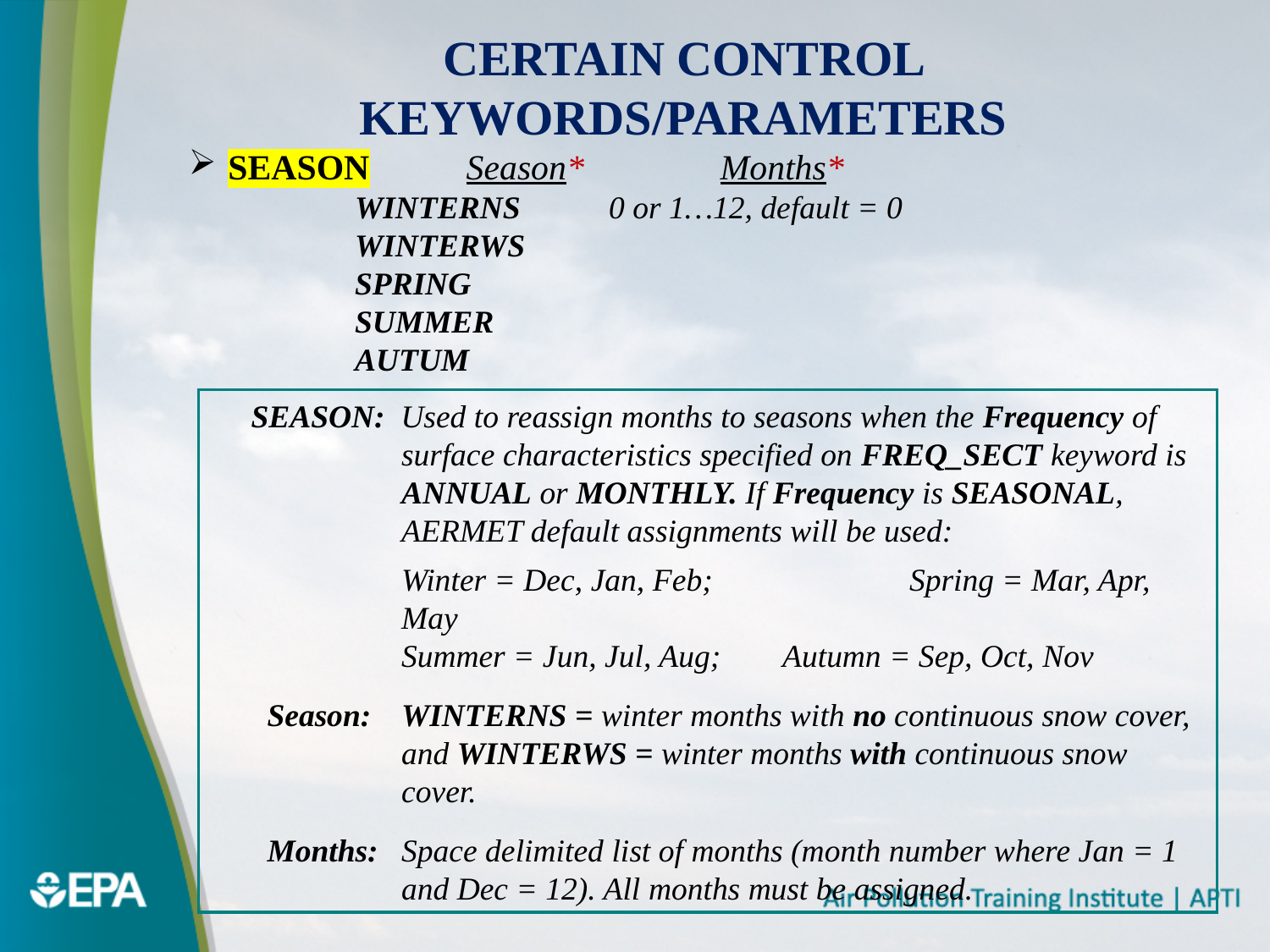

# Certain Control Keywords/Parameters
SEASON	Season* 	Months*
		WINTERNS	0 or 1…12, default = 0
		WINTERWS
		SPRING
		SUMMER
		AUTUM
     SEASON:  Used to reassign months to seasons when the Frequency of surface characteristics specified on FREQ_SECT keyword is ANNUAL or MONTHLY. If Frequency is SEASONAL, AERMET default assignments will be used:
	Winter = Dec, Jan, Feb;		Spring = Mar, Apr, May
	Summer = Jun, Jul, Aug;	Autumn = Sep, Oct, Nov
       Season:	WINTERNS = winter months with no continuous snow cover, and WINTERWS = winter months with continuous snow cover.
       Months:	Space delimited list of months (month number where Jan = 1 and Dec = 12). All months must be assigned.